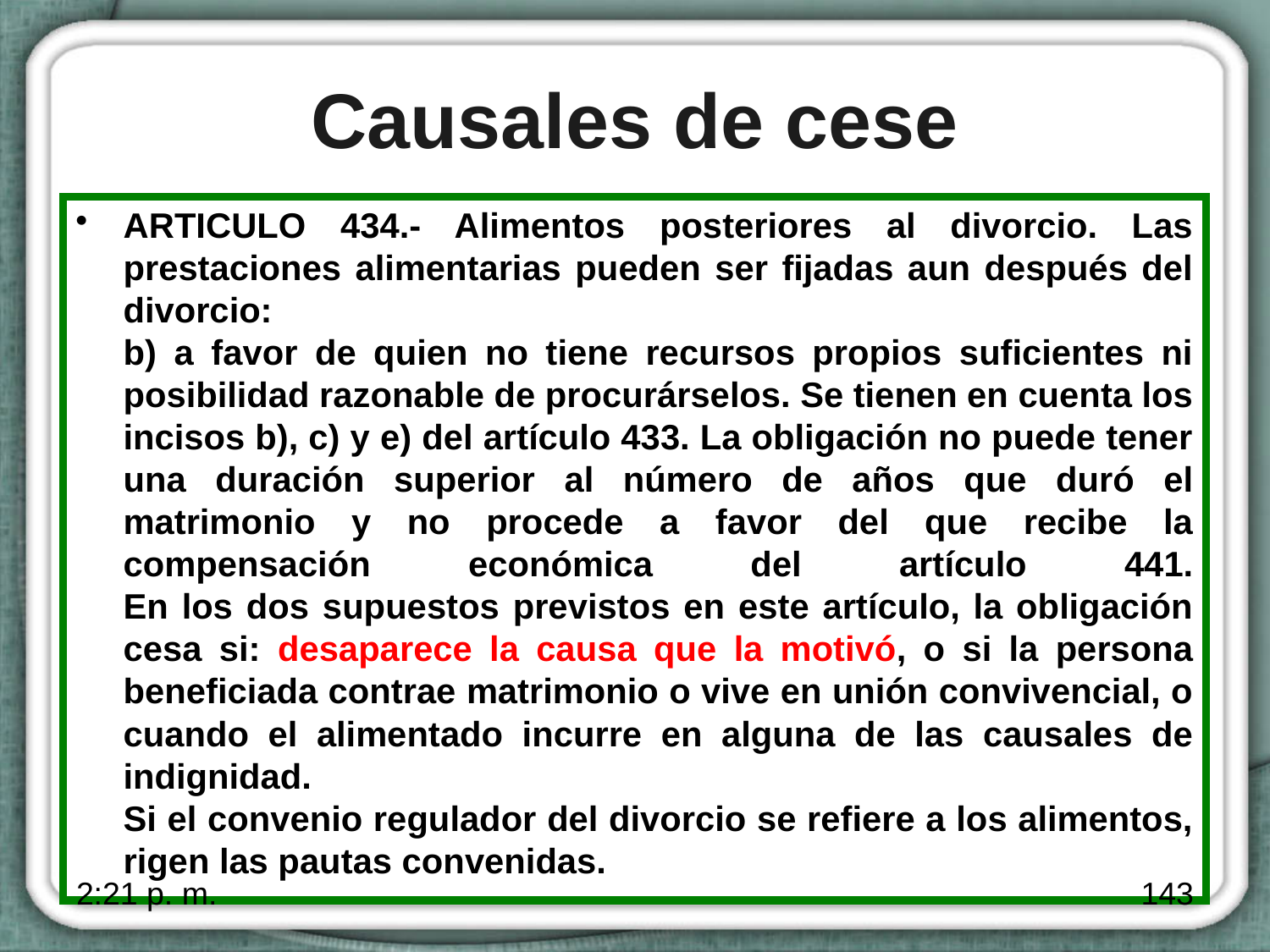

# Causales de cese
ARTICULO 434.- Alimentos posteriores al divorcio. Las prestaciones alimentarias pueden ser fijadas aun después del divorcio:
b) a favor de quien no tiene recursos propios suficientes ni posibilidad razonable de procurárselos. Se tienen en cuenta los incisos b), c) y e) del artículo 433. La obligación no puede tener una duración superior al número de años que duró el matrimonio y no procede a favor del que recibe la compensación económica del artículo 441.
En los dos supuestos previstos en este artículo, la obligación cesa si: desaparece la causa que la motivó, o si la persona beneficiada contrae matrimonio o vive en unión convivencial, o cuando el alimentado incurre en alguna de las causales de indignidad.
Si el convenio regulador del divorcio se refiere a los alimentos, rigen las pautas convenidas.
2:21 p. m.
143